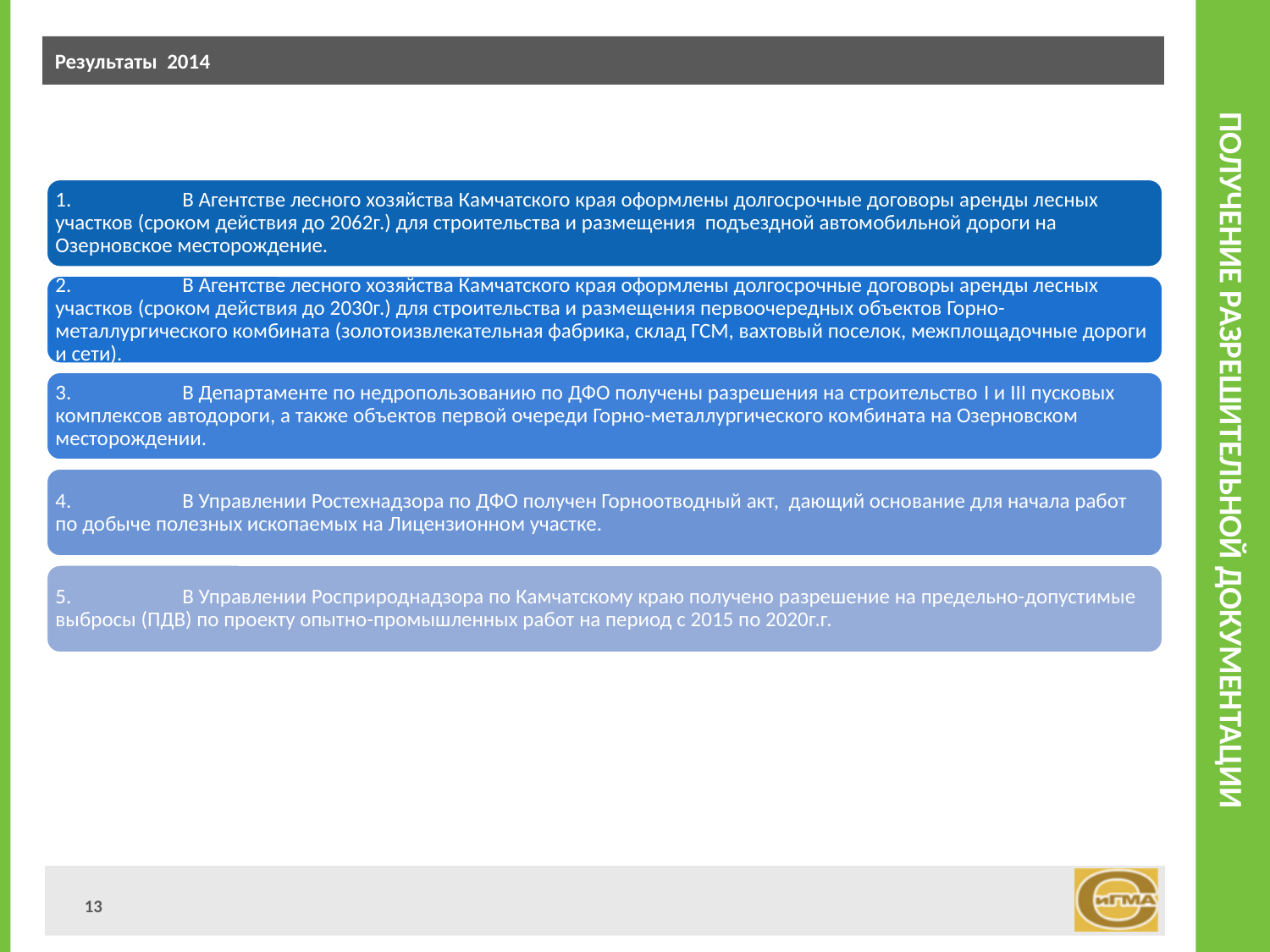

Результаты  2014
# Получение разрешительной документации

1. 	В Агентстве лесного хозяйства Камчатского края оформлены долгосрочные договоры аренды лесных участков (сроком действия до 2062г.) для строительства и размещения  подъездной автомобильной дороги на Озерновское месторождение.
2. 	В Агентстве лесного хозяйства Камчатского края оформлены долгосрочные договоры аренды лесных участков (сроком действия до 2030г.) для строительства и размещения первоочередных объектов Горно-металлургического комбината (золотоизвлекательная фабрика, склад ГСМ, вахтовый поселок, межплощадочные дороги и сети).
3. 	В Департаменте по недропользованию по ДФО получены разрешения на строительство I и III пусковых комплексов автодороги, а также объектов первой очереди Горно-металлургического комбината на Озерновском месторождении.
4.  	В Управлении Ростехнадзора по ДФО получен Горноотводный акт,  дающий основание для начала работ по добыче полезных ископаемых на Лицензионном участке.
5. 	В Управлении Росприроднадзора по Камчатскому краю получено разрешение на предельно-допустимые выбросы (ПДВ) по проекту опытно-промышленных работ на период с 2015 по 2020г.г.
RUSSIAN FEDERATION
13